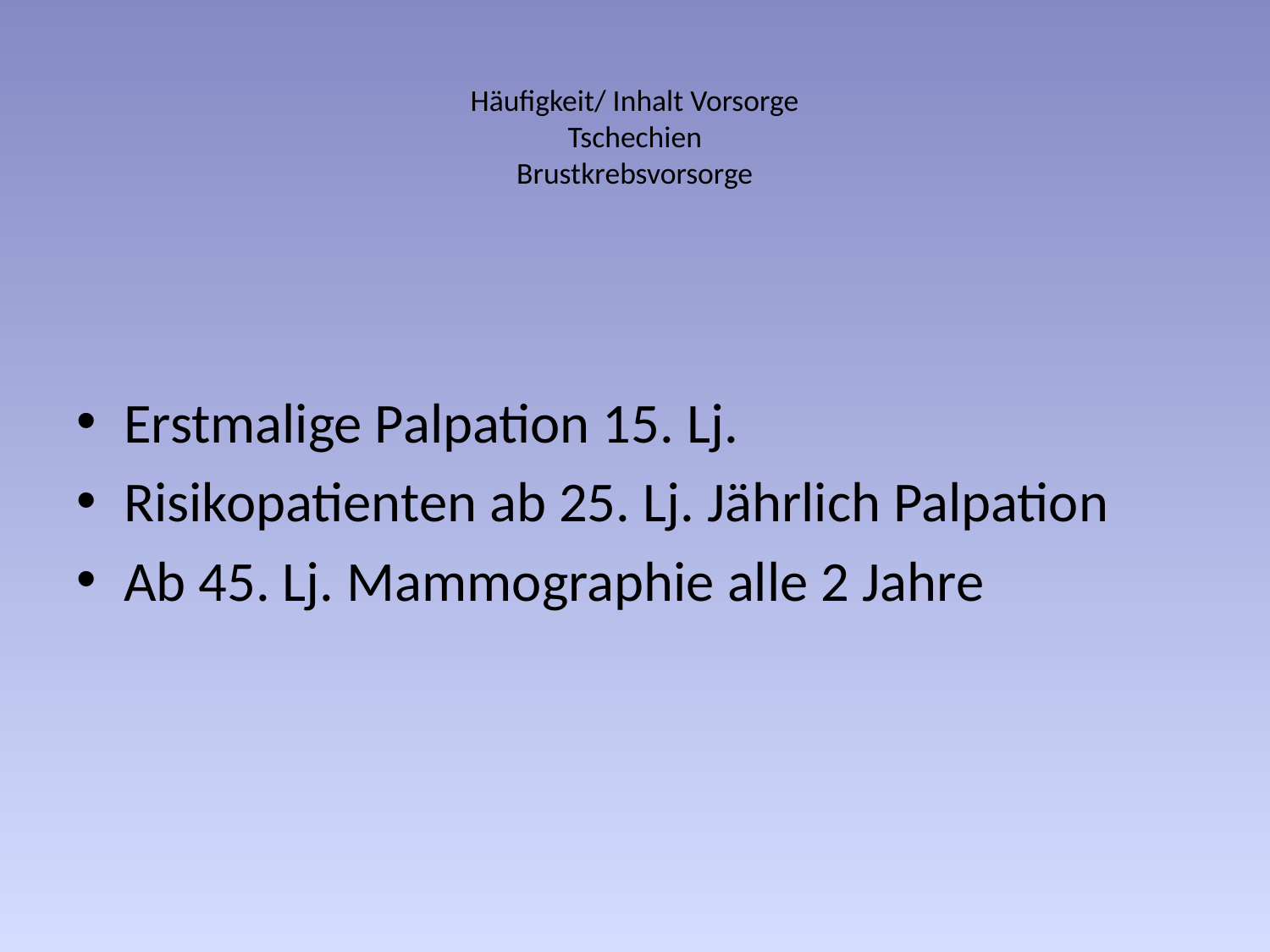

# Häufigkeit/ Inhalt Vorsorge Tschechien Brustkrebsvorsorge

Erstmalige Palpation 15. Lj.
Risikopatienten ab 25. Lj. Jährlich Palpation
Ab 45. Lj. Mammographie alle 2 Jahre